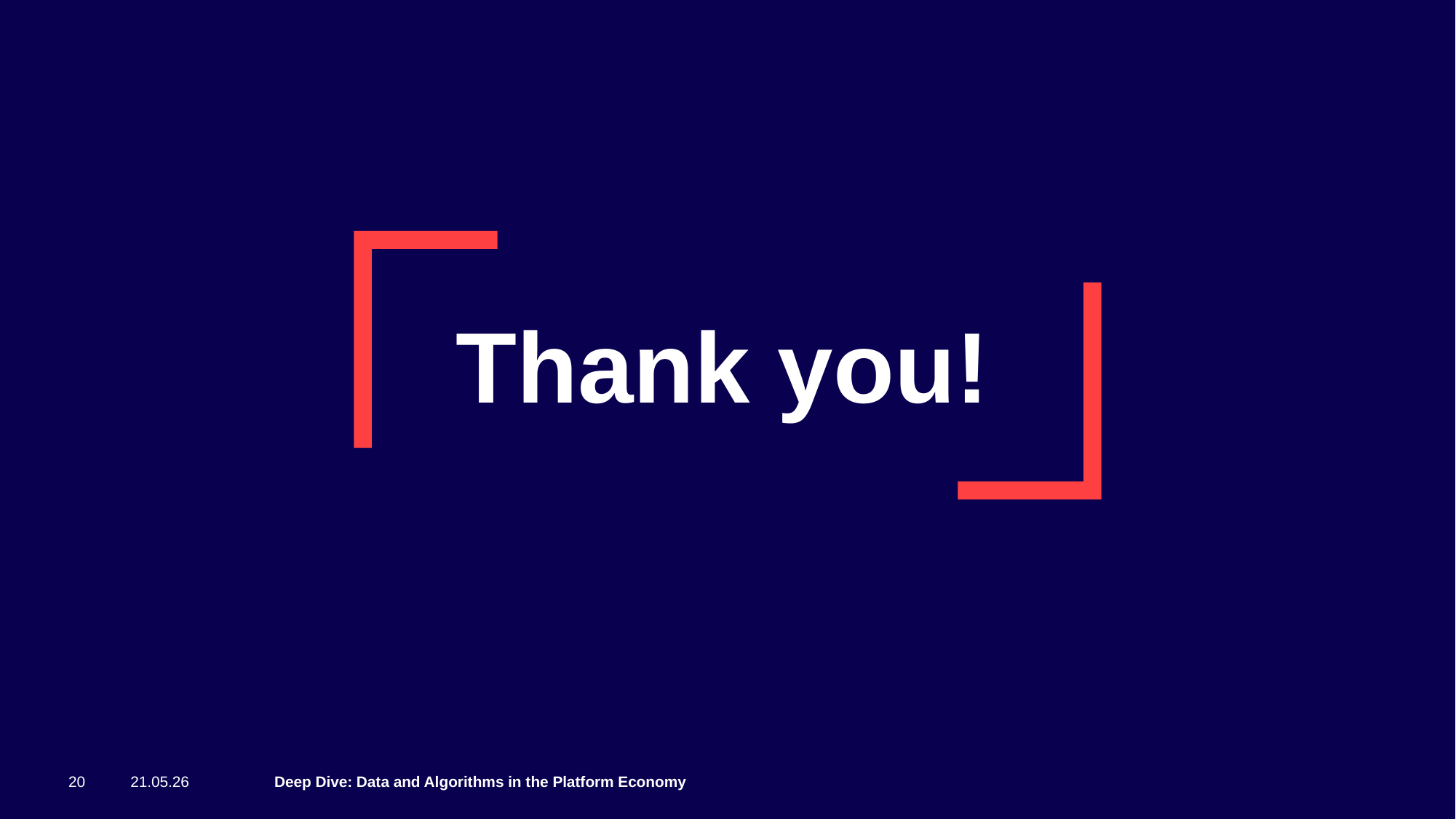

Thank you!

20
21.05.26
Deep Dive: Data and Algorithms in the Platform Economy